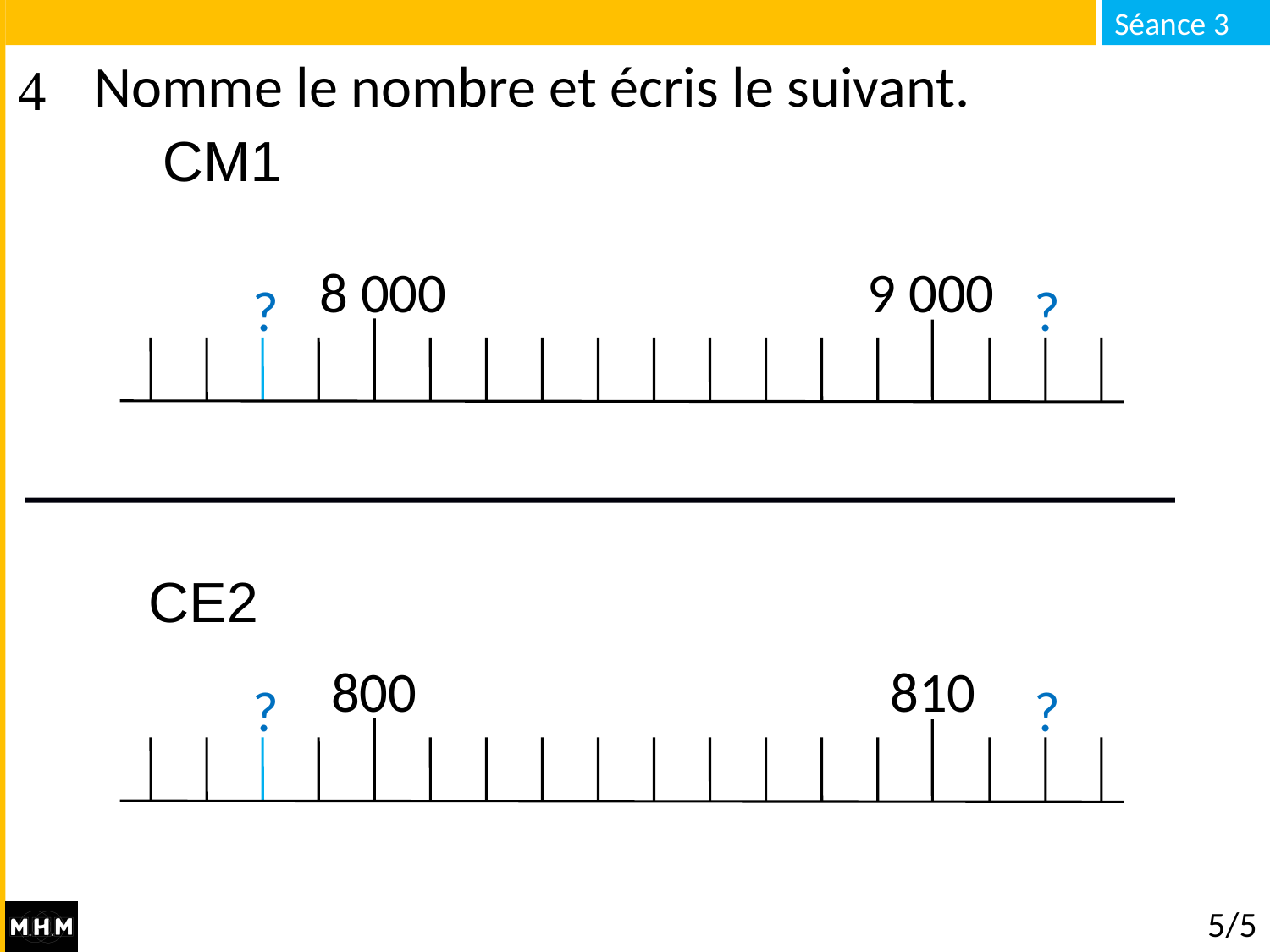

# Nomme le nombre et écris le suivant.
CM1
8 000
9 000
?
?

CE2
800
810
?
?
5/5